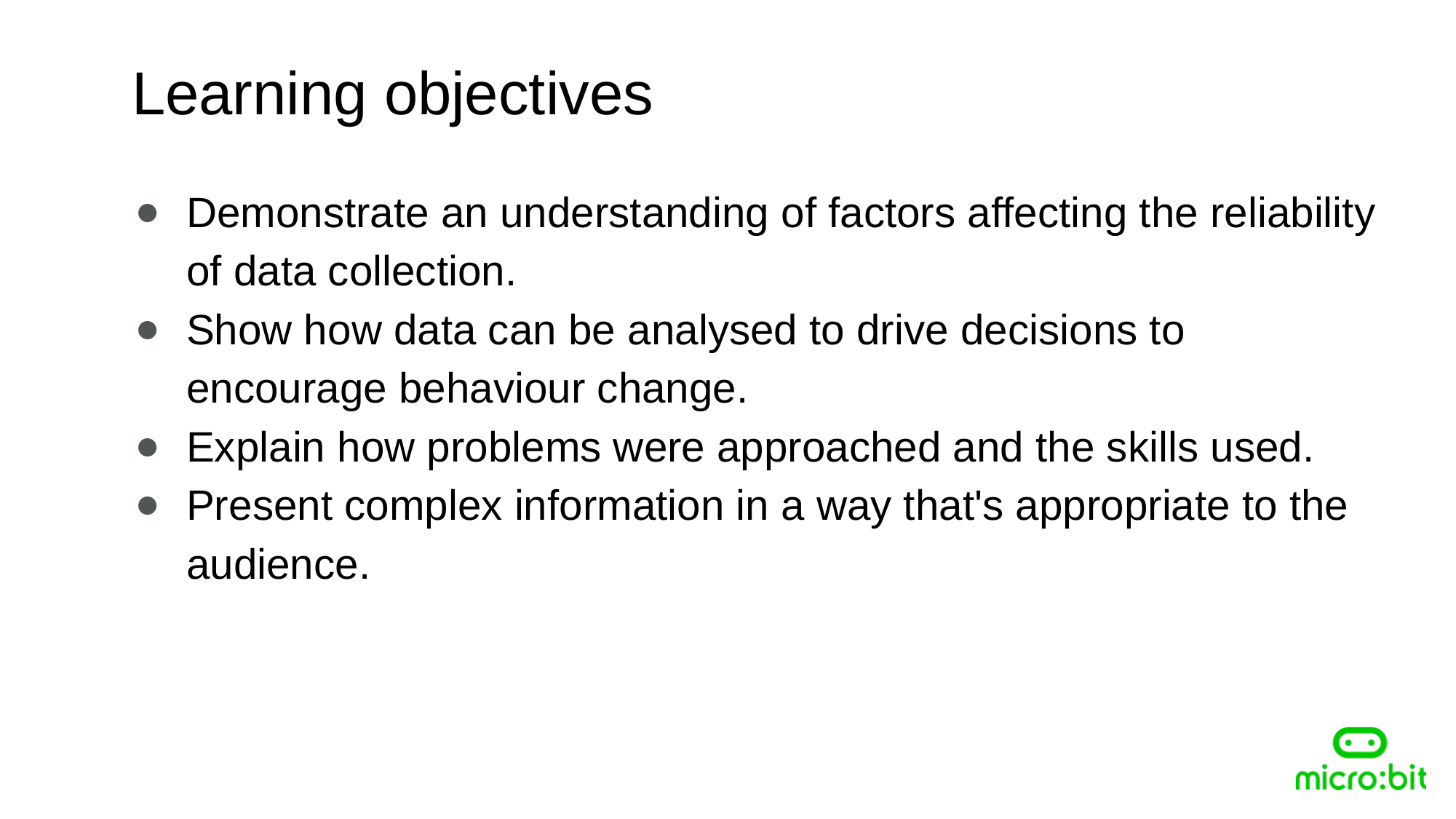

Learning objectives

Demonstrate an understanding of factors affecting the reliability of data collection.
Show how data can be analysed to drive decisions to encourage behaviour change.
Explain how problems were approached and the skills used.
Present complex information in a way that's appropriate to the audience.